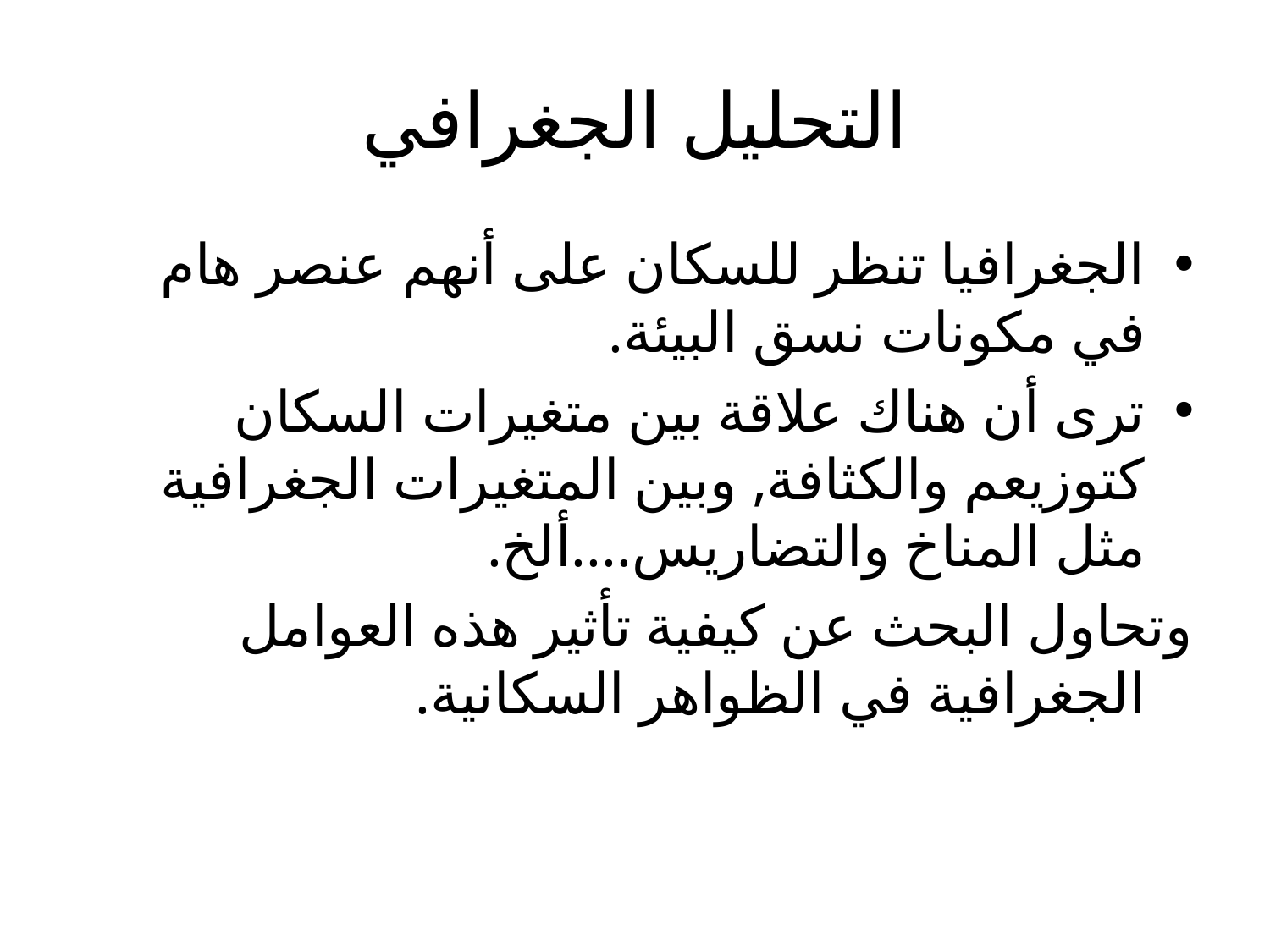

# التحليل الجغرافي
الجغرافيا تنظر للسكان على أنهم عنصر هام في مكونات نسق البيئة.
ترى أن هناك علاقة بين متغيرات السكان كتوزيعم والكثافة, وبين المتغيرات الجغرافية مثل المناخ والتضاريس....ألخ.
وتحاول البحث عن كيفية تأثير هذه العوامل الجغرافية في الظواهر السكانية.